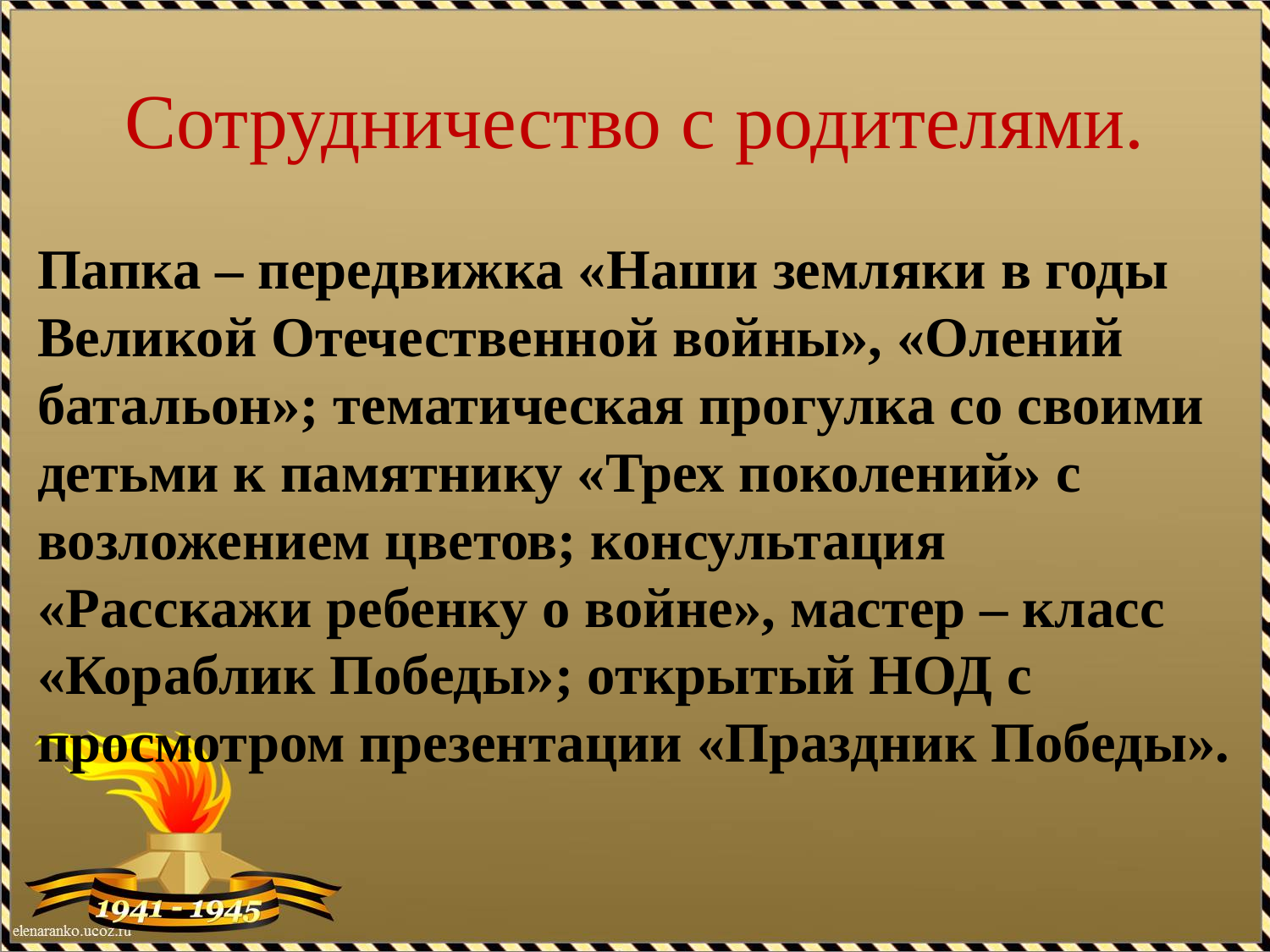

# Сотрудничество с родителями.
Папка – передвижка «Наши земляки в годы Великой Отечественной войны», «Олений батальон»; тематическая прогулка со своими детьми к памятнику «Трех поколений» с возложением цветов; консультация «Расскажи ребенку о войне», мастер – класс «Кораблик Победы»; открытый НОД с просмотром презентации «Праздник Победы».